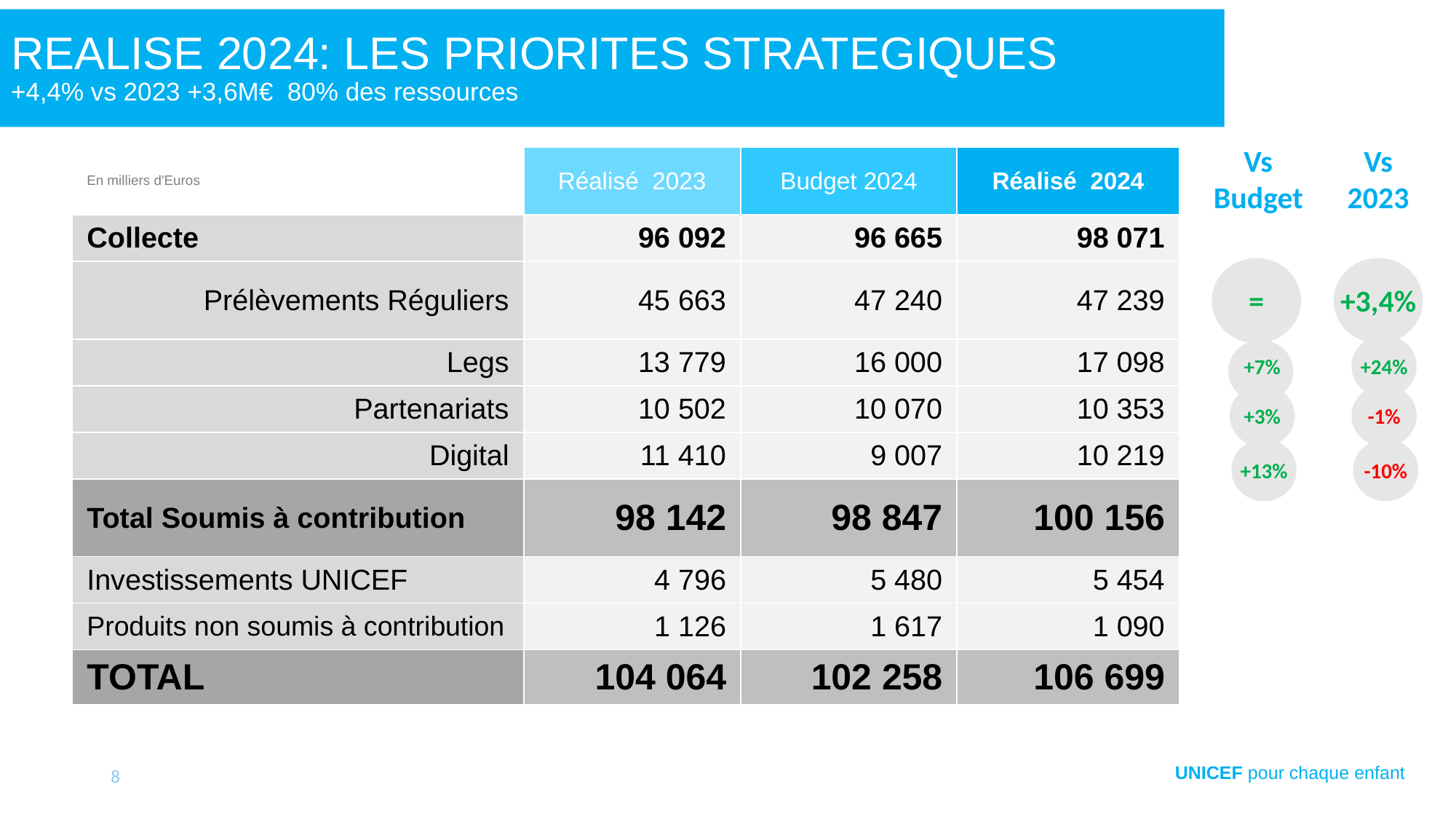

# REALISE 2024: LES PRIORITES STRATEGIQUES +4,4% vs 2023 +3,6M€  80% des ressources
Vs Budget
Vs 2023
| En milliers d'Euros | Réalisé 2023 | Budget 2024 | Réalisé 2024 |
| --- | --- | --- | --- |
| Collecte | 96 092 | 96 665 | 98 071 |
| Prélèvements Réguliers | 45 663 | 47 240 | 47 239 |
| Legs | 13 779 | 16 000 | 17 098 |
| Partenariats | 10 502 | 10 070 | 10 353 |
| Digital | 11 410 | 9 007 | 10 219 |
| Total Soumis à contribution | 98 142 | 98 847 | 100 156 |
| Investissements UNICEF | 4 796 | 5 480 | 5 454 |
| Produits non soumis à contribution | 1 126 | 1 617 | 1 090 |
| TOTAL | 104 064 | 102 258 | 106 699 |

=
+3,4%

+7%
+24%

+3%
-1%

+13%
-10%
8